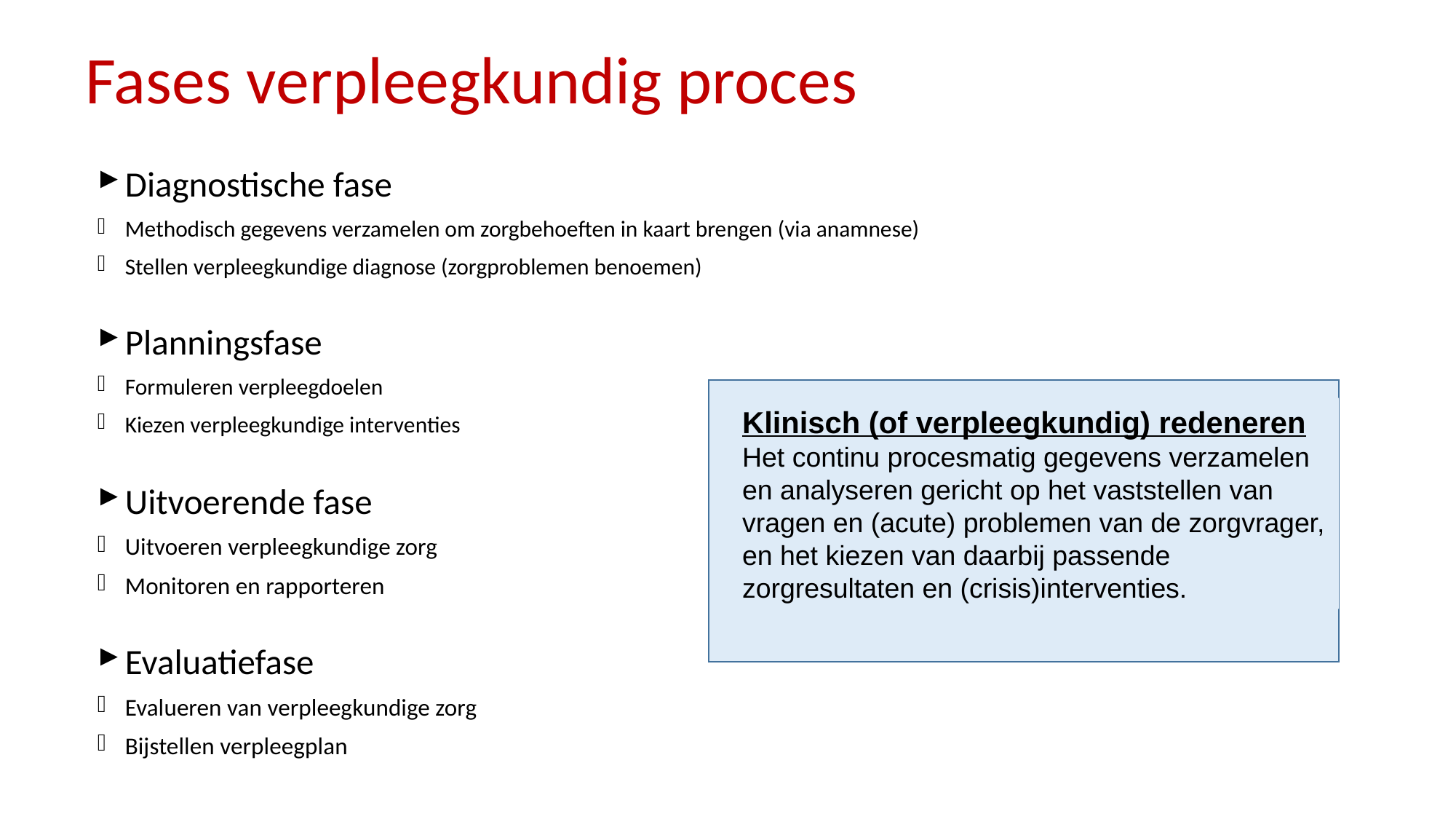

# Fases verpleegkundig proces
Diagnostische fase
Methodisch gegevens verzamelen om zorgbehoeften in kaart brengen (via anamnese)
Stellen verpleegkundige diagnose (zorgproblemen benoemen)

Planningsfase
Formuleren verpleegdoelen
Kiezen verpleegkundige interventies

Uitvoerende fase
Uitvoeren verpleegkundige zorg
Monitoren en rapporteren

Evaluatiefase
Evalueren van verpleegkundige zorg
Bijstellen verpleegplan

Klinisch (of verpleegkundig) redeneren
Het continu procesmatig gegevens verzamelen en analyseren gericht op het vaststellen van vragen en (acute) problemen van de zorgvrager, en het kiezen van daarbij passende zorgresultaten en (crisis)interventies.